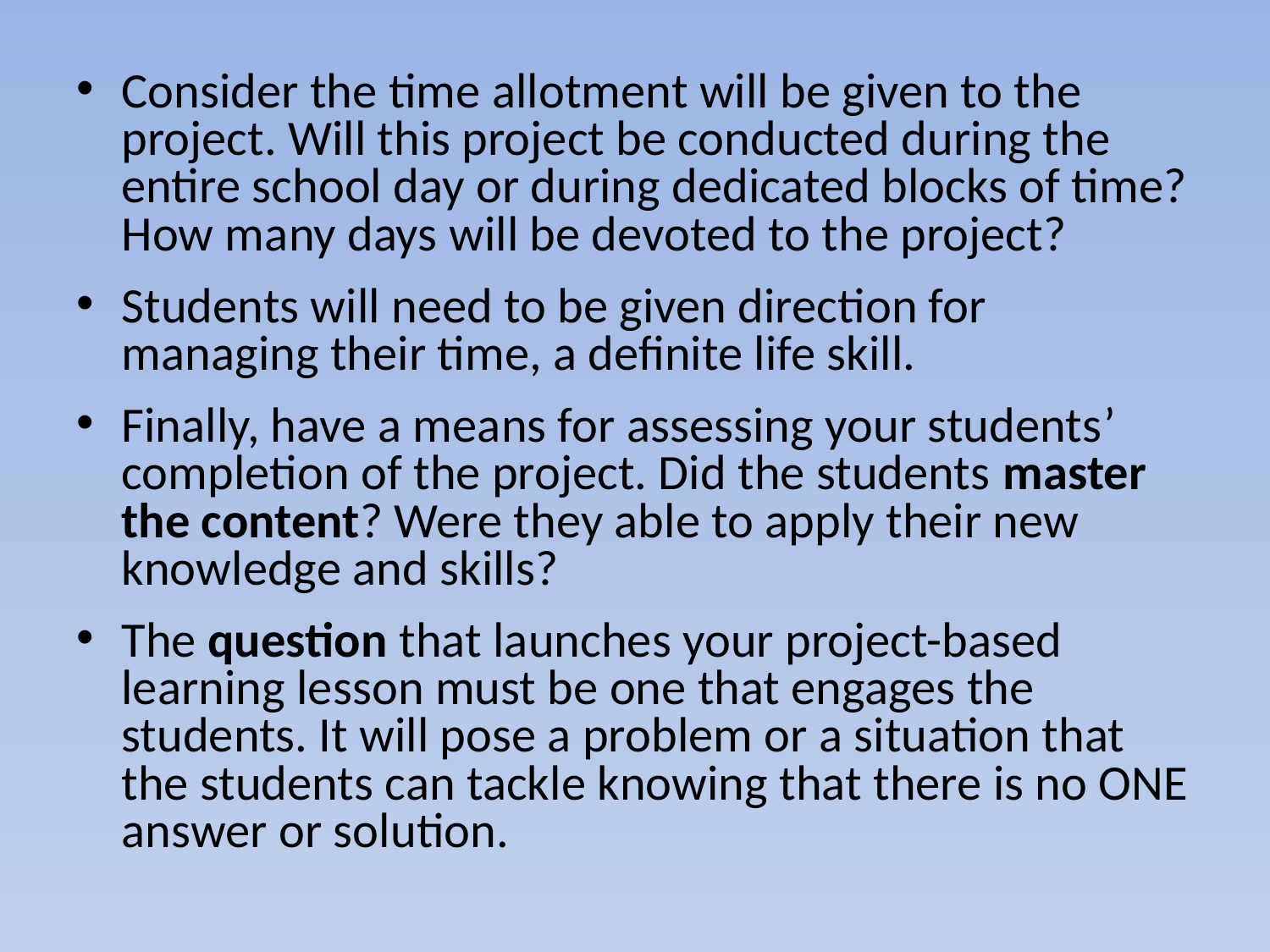

Consider the time allotment will be given to the project. Will this project be conducted during the entire school day or during dedicated blocks of time? How many days will be devoted to the project?

Students will need to be given direction for managing their time, a definite life skill.

Finally, have a means for assessing your students’ completion of the project. Did the students master the content? Were they able to apply their new knowledge and skills?

The question that launches your project-based learning lesson must be one that engages the students. It will pose a problem or a situation that the students can tackle knowing that there is no ONE answer or solution.